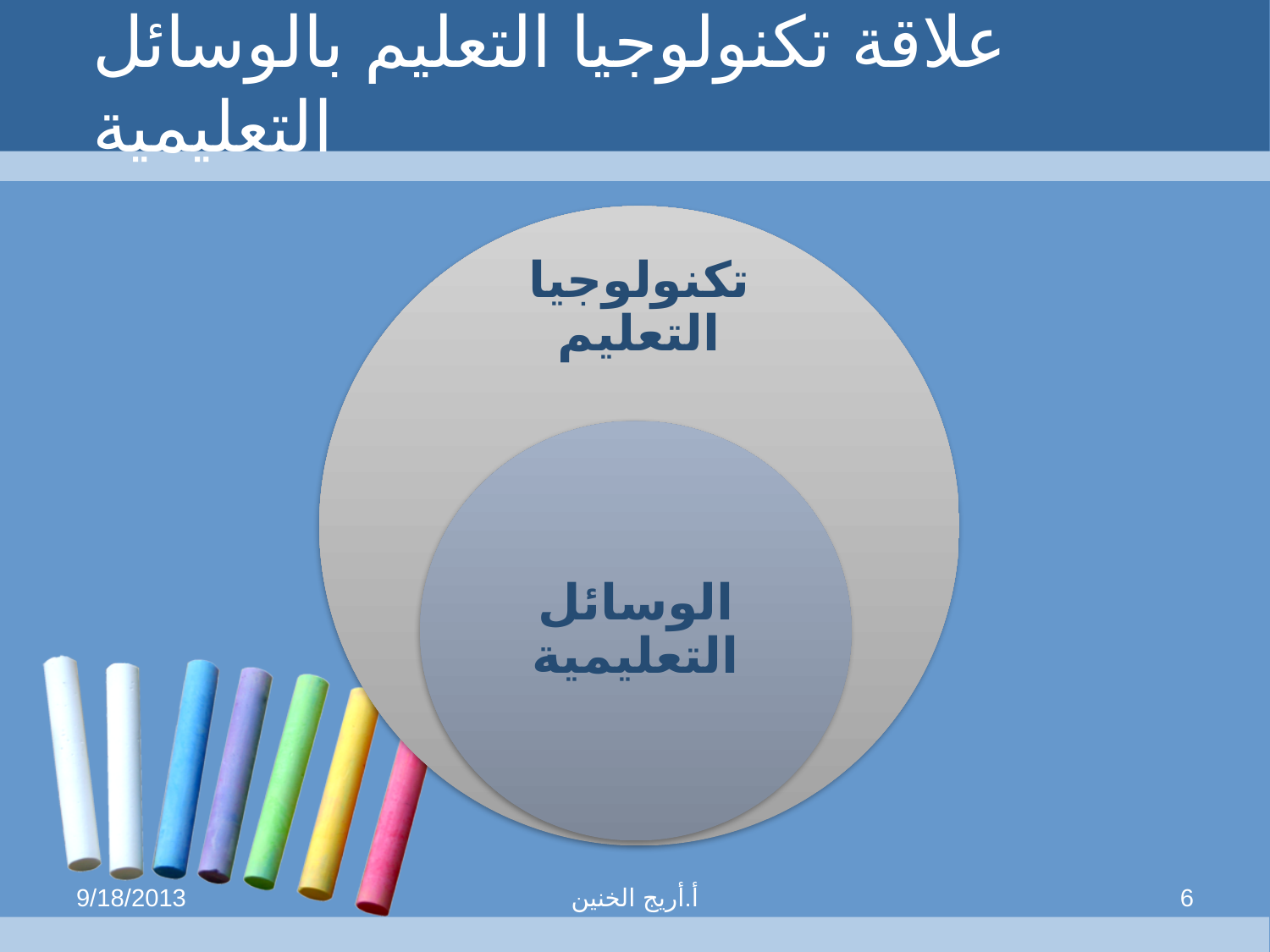

# علاقة تكنولوجيا التعليم بالوسائل التعليمية
تكنولوجيا التعليم
الوسائل التعليمية
9/18/2013
أ.أريج الخنين
6